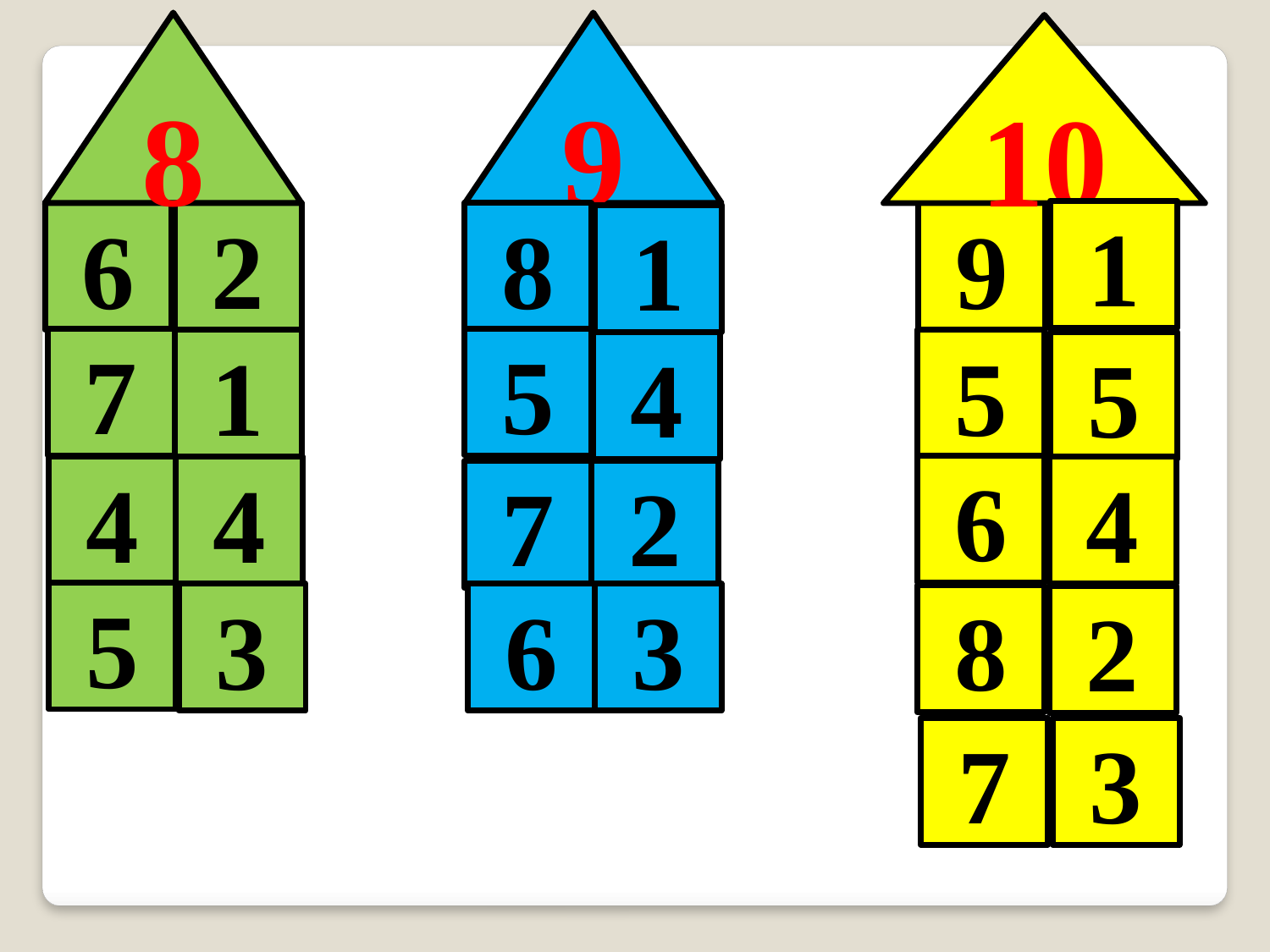

8
9
10
1
6
2
8
9
1
7
5
1
5
5
4
6
4
4
4
7
2
5
3
6
3
8
2
7
3